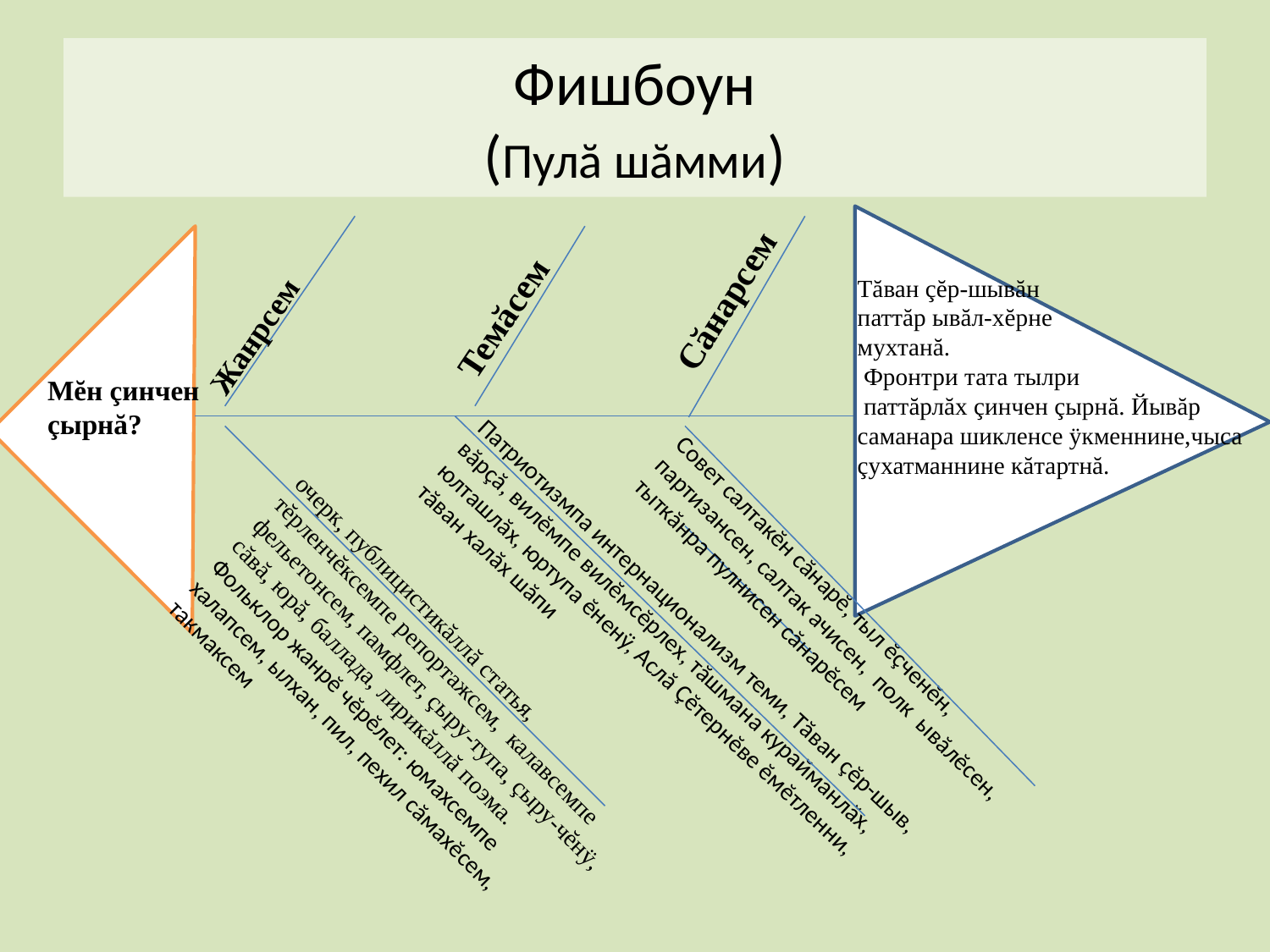

# Фишбоун (Пулă шăмми)

Тăван çĕр-шывăн
паттăр ывăл-хĕрне
мухтанă.
 Фронтри тата тылри
 паттăрлăх çинчен çырнă. Йывăр саманара шикленсе ÿкменнине,чыса çухатманнине кăтартнă.
Сăнарсем

    Темăсем
      Жанрсем
Мĕн çинчен çырнă?
Совет салтакĕн сăнарĕ, тыл ĕçченĕн, партизансен, салтак ачисен,  полк  ывăлĕсен, тыткăнра пулнисен сăнарĕсем
Патриотизмпа интернационализм теми, Тăван çĕр-шыв, вăрçă, вилĕмпе вилĕмсĕрлех, тăшмана курайманлăх, юлташлăх, юртупа ĕненÿ, Аслă Çĕтернĕве ĕмĕтленни, тăван халăх шăпи

очерк, публицистикăллă статья, тĕрленчĕксемпе репортажсем,  калавсемпе фельетонсем, памфлет, çыру-тупа, çыру-чĕнÿ, сăвă, юрă, баллада, лирикăллă поэма.
Фольклор жанрĕ чĕрĕлет: юмахсемпе халапсем, ылхан, пил, пехил сăмахĕсем,  такмаксем